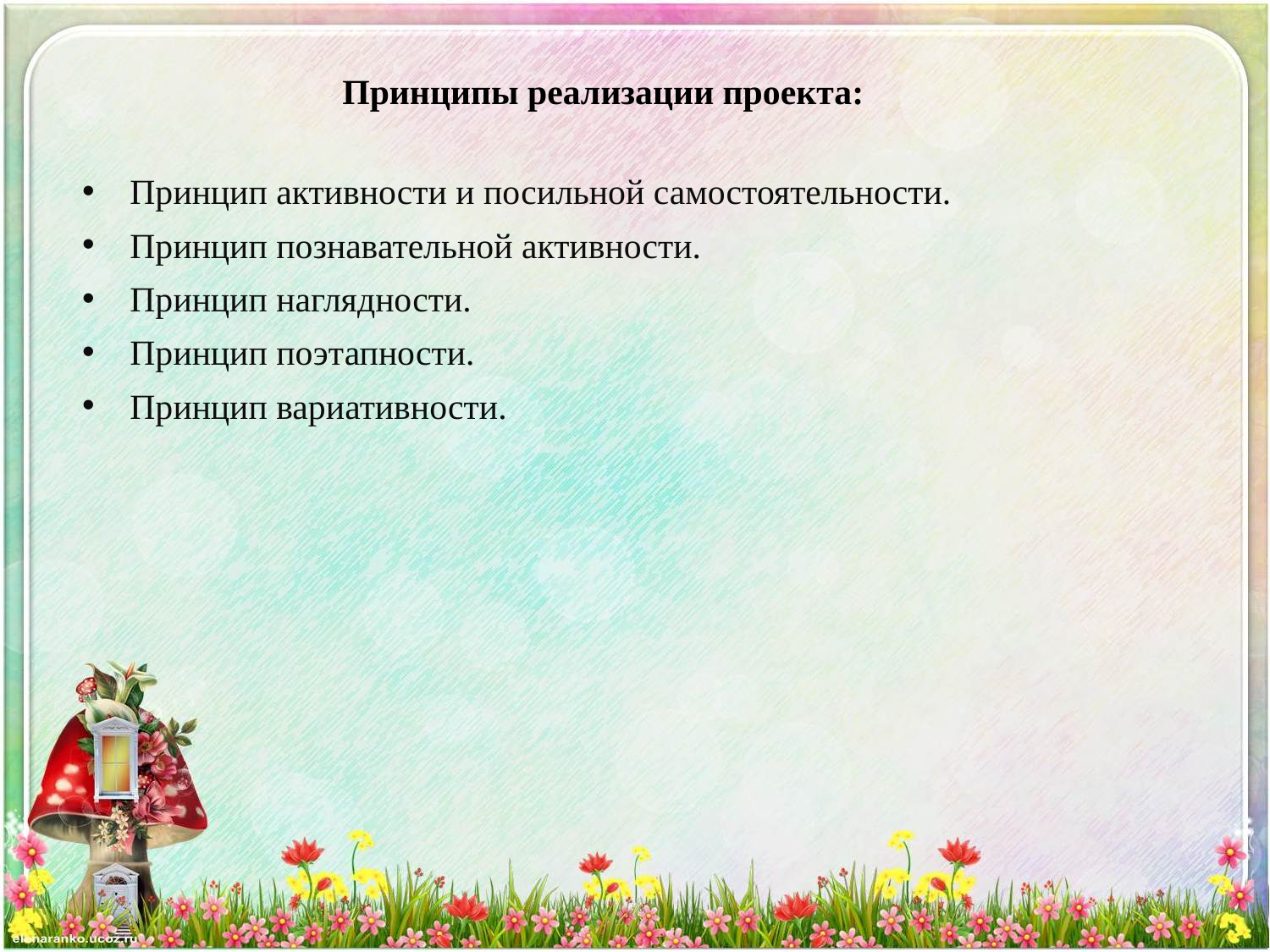

# Принципы реализации проекта:
Принцип активности и посильной самостоятельности.
Принцип познавательной активности.
Принцип наглядности.
Принцип поэтапности.
Принцип вариативности.